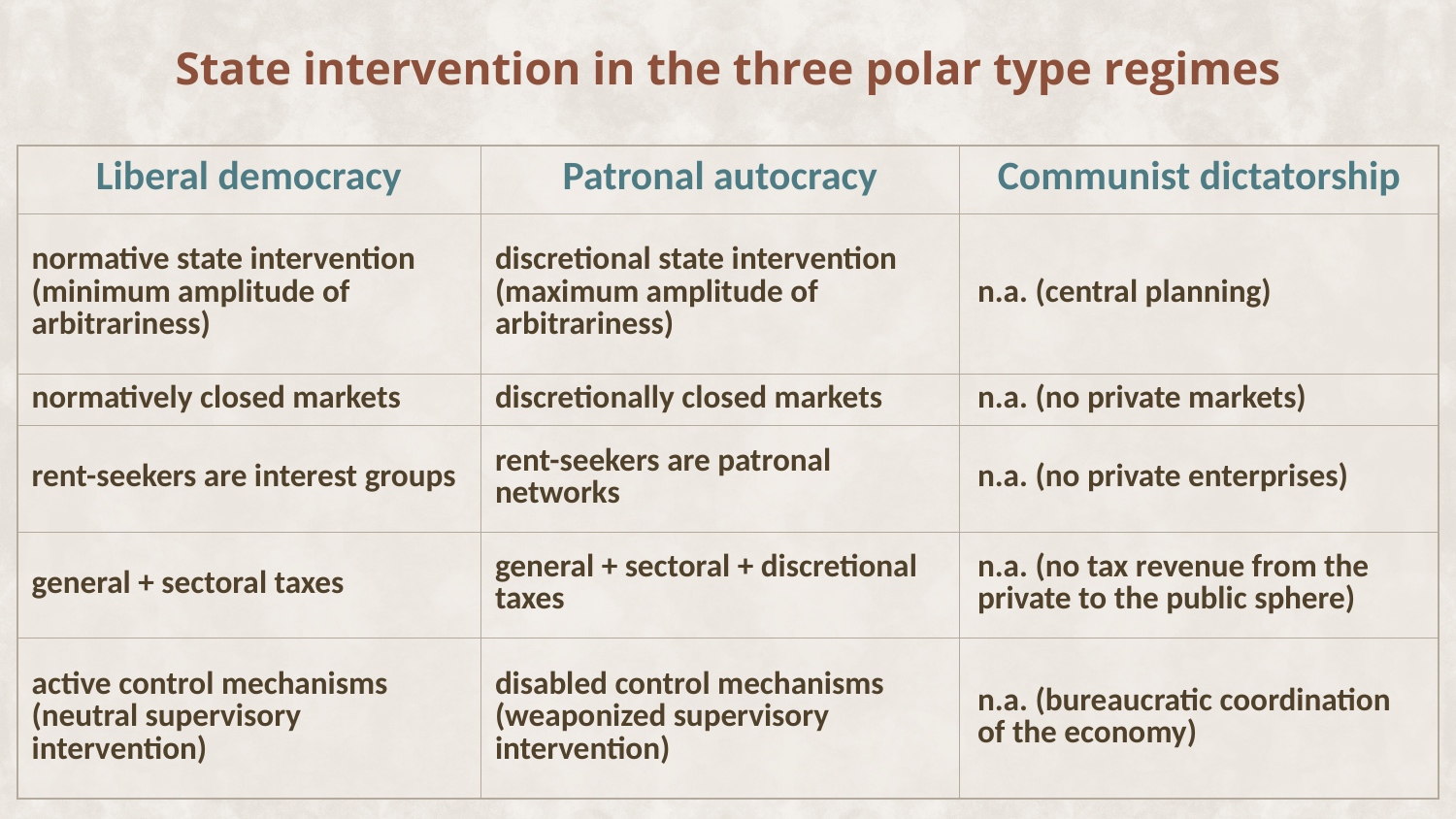

# State intervention in the three polar type regimes
| Liberal democracy | Patronal autocracy | Communist dictatorship |
| --- | --- | --- |
| normative state intervention (minimum amplitude of arbitrariness) | discretional state intervention (maximum amplitude of arbitrariness) | n.a. (central planning) |
| normatively closed markets | discretionally closed markets | n.a. (no private markets) |
| rent-seekers are interest groups | rent-seekers are patronal networks | n.a. (no private enterprises) |
| general + sectoral taxes | general + sectoral + discretional taxes | n.a. (no tax revenue from the private to the public sphere) |
| active control mechanisms (neutral supervisory intervention) | disabled control mechanisms (weaponized supervisory intervention) | n.a. (bureaucratic coordination of the economy) |